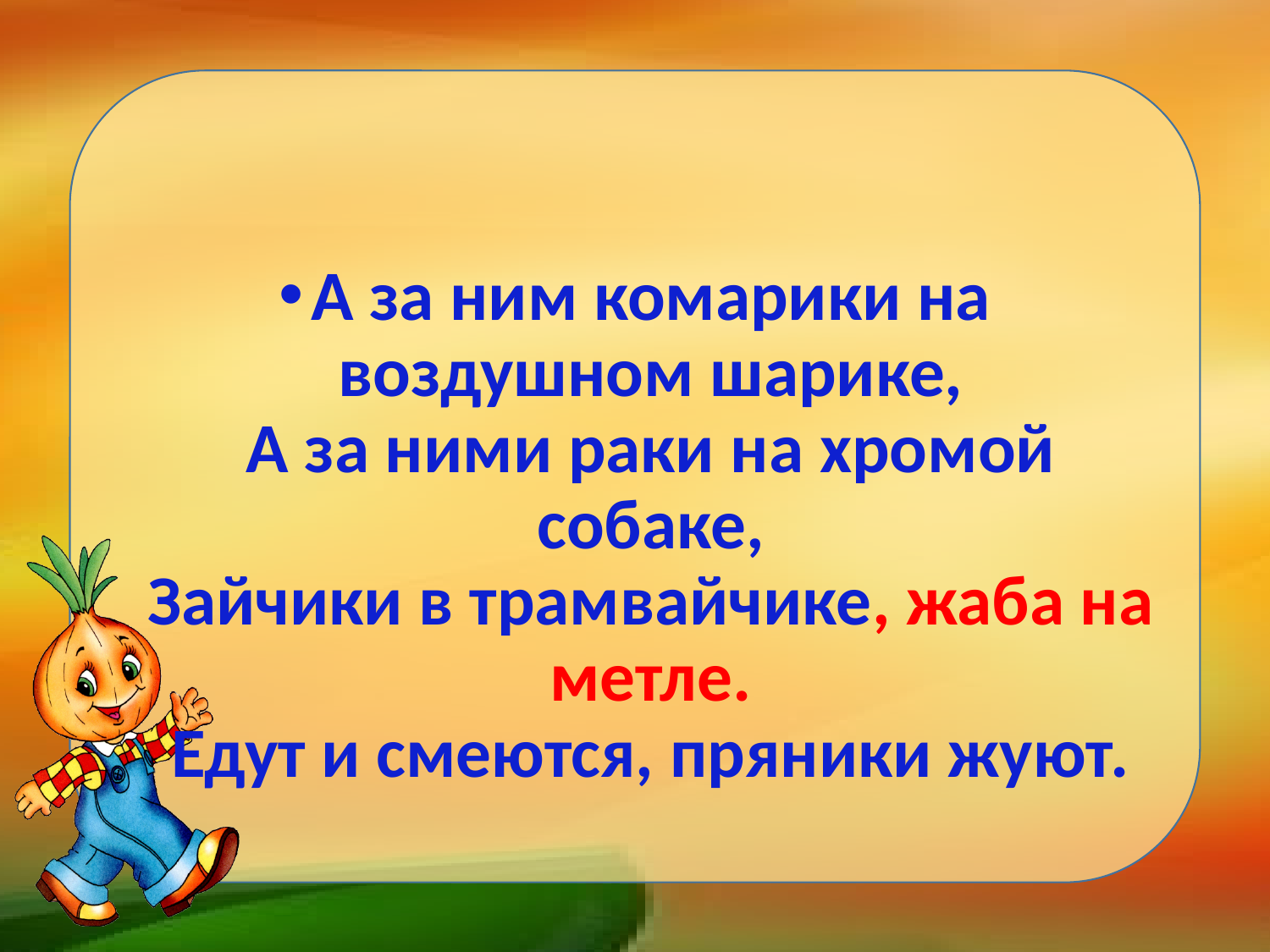

#
А за ним комарики на воздушном шарике,
А за ними раки на хромой собаке,
Зайчики в трамвайчике, жаба на метле.
Едут и смеются, пряники жуют.